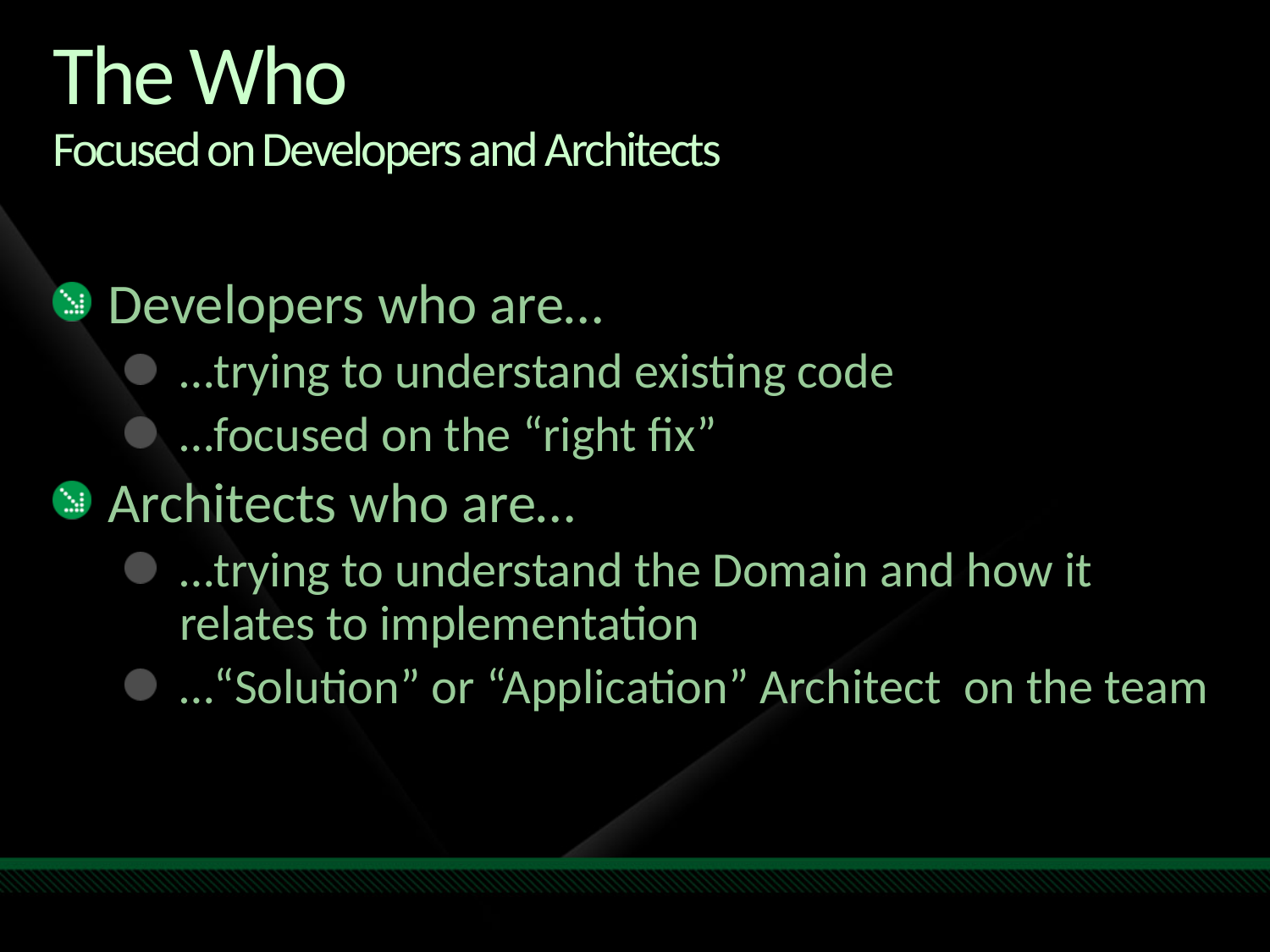

# The Who Focused on Developers and Architects

Developers who are…
…trying to understand existing code
…focused on the “right fix”
Architects who are…
…trying to understand the Domain and how it relates to implementation
…“Solution” or “Application” Architect  on the team